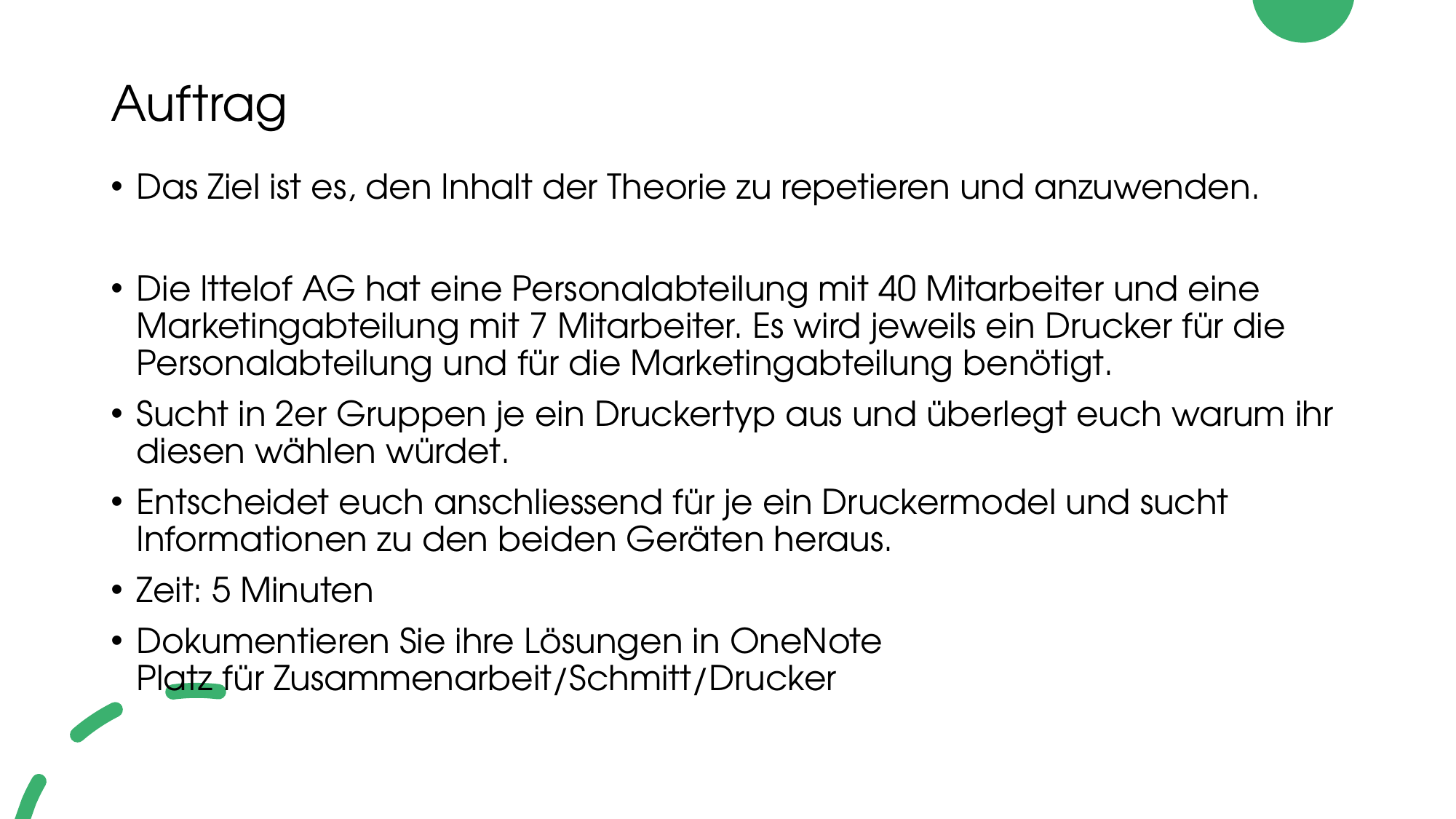

# Auftrag
Das Ziel ist es, den Inhalt der Theorie zu repetieren und anzuwenden.

Die Ittelof AG hat eine Personalabteilung mit 40 Mitarbeiter und eine  Marketingabteilung mit 7 Mitarbeiter. Es wird jeweils ein Drucker für die Personalabteilung und für die Marketingabteilung benötigt.
Sucht in 2er Gruppen je ein Druckertyp aus und überlegt euch warum ihr diesen wählen würdet.
Entscheidet euch anschliessend für je ein Druckermodel und sucht Informationen zu den beiden Geräten heraus.
Zeit: 5 Minuten
Dokumentieren Sie ihre Lösungen in OneNote
Platz für Zusammenarbeit/Schmitt/Drucker